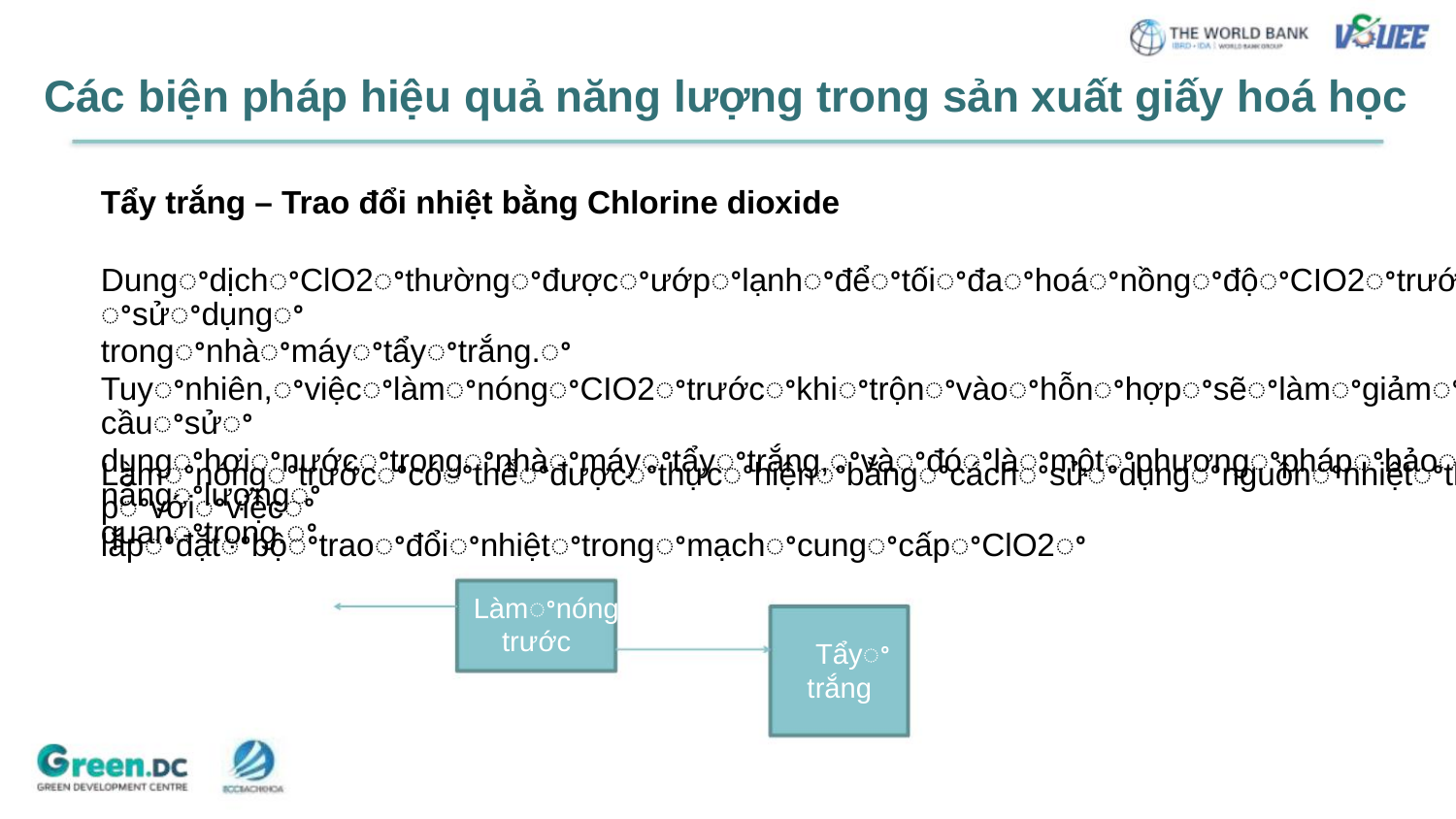

Các biện pháp hiệu quả năng lượng trong sản xuất giấy hoá học
Tẩy trắng – Trao đổi nhiệt bằng Chlorine dioxide
DungꢀdịchꢀClO2ꢀthườngꢀđượcꢀướpꢀlạnhꢀđểꢀtốiꢀđaꢀhoáꢀnồngꢀđộꢀCIO2ꢀtrướcꢀkhiꢀsửꢀdụngꢀ
trongꢀnhàꢀmáyꢀtẩyꢀtrắng.ꢀ
Tuyꢀnhiên,ꢀviệcꢀlàmꢀnóngꢀCIO2ꢀtrướcꢀkhiꢀtrộnꢀvàoꢀhỗnꢀhợpꢀsẽꢀlàmꢀgiảmꢀnhuꢀcầuꢀsửꢀ
dụngꢀhơiꢀnướcꢀtrongꢀnhàꢀmáyꢀtẩyꢀtrắng,ꢀvàꢀđóꢀlàꢀmộtꢀphươngꢀphápꢀbảoꢀtồnꢀnăngꢀlượngꢀ
quanꢀtrọng.ꢀ
Làmꢀnóngꢀtrướcꢀcóꢀthểꢀđượcꢀthựcꢀhiệnꢀbằngꢀcáchꢀsửꢀdụngꢀnguồnꢀnhiệtꢀthứꢀcấpꢀvớiꢀviệcꢀ
lắpꢀđặtꢀbộꢀtraoꢀđổiꢀnhiệtꢀtrongꢀmạchꢀcungꢀcấpꢀClO2ꢀ
Làmꢀnóngꢀ
trước
Tẩyꢀ
trắng